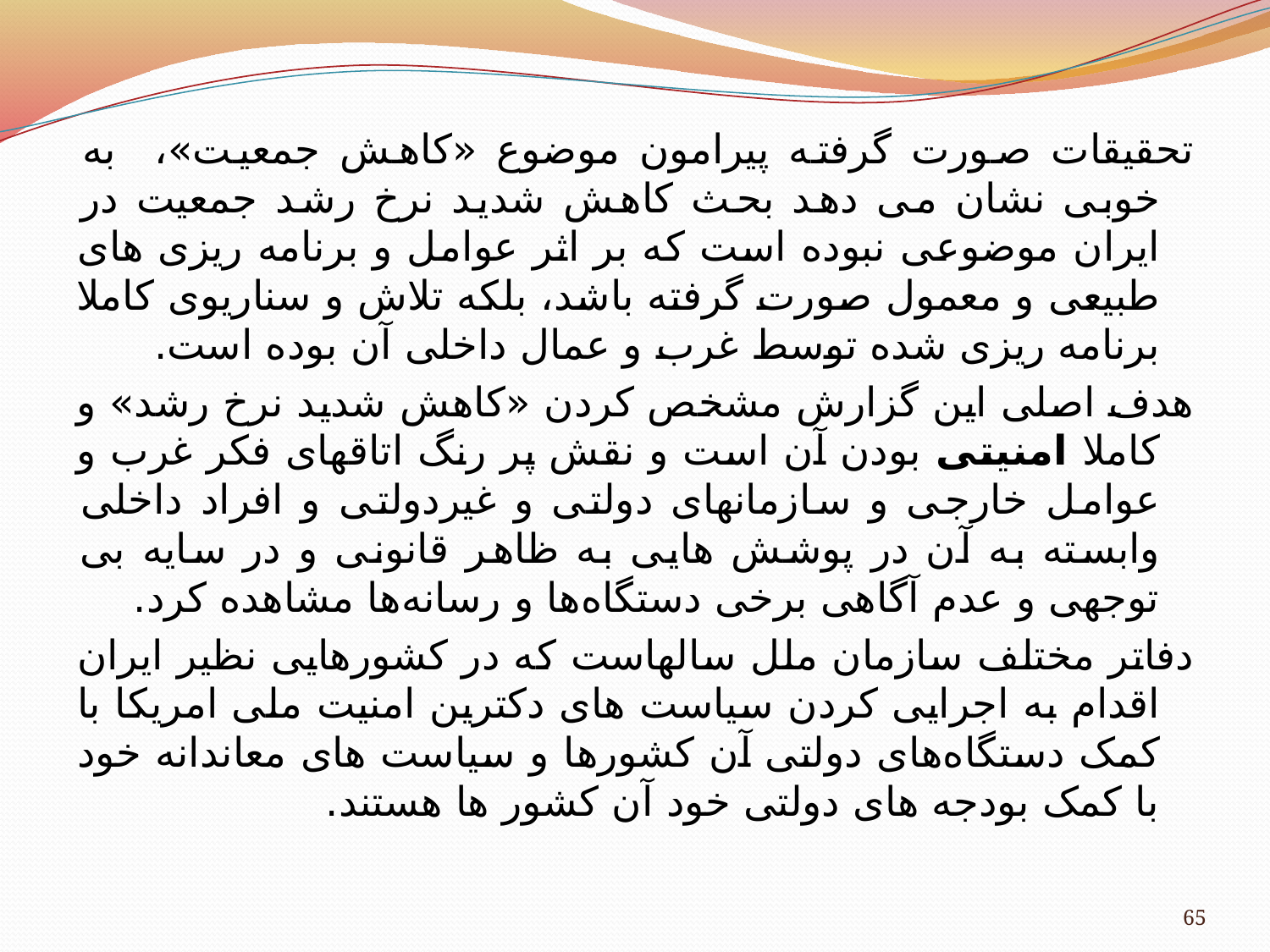

تحقیقات صورت گرفته پیرامون موضوع «کاهش جمعیت»،  به خوبی نشان می دهد بحث کاهش شدید نرخ رشد جمعیت در ایران موضوعی نبوده است که بر اثر عوامل و برنامه ریزی های طبیعی و معمول صورت گرفته باشد، بلکه تلاش و سناریوی کاملا برنامه ریزی شده توسط غرب و عمال داخلی آن بوده است.
	هدف اصلی این گزارش مشخص کردن «کاهش شدید نرخ رشد» و کاملا امنیتی بودن آن است و نقش پر رنگ اتاق­های فکر غرب و عوامل خارجی و سازمانهای دولتی و غیردولتی و افراد داخلی وابسته به آن در پوشش هایی به ظاهر قانونی و در سایه بی توجهی و عدم آگاهی برخی دستگاه‌ها و رسانه‌ها مشاهده کرد.
	دفاتر مختلف سازمان ملل سالهاست که در کشورهایی نظیر ایران اقدام به اجرایی کردن سیاست های دکترین امنیت ملی امریکا با کمک دستگاه‌های دولتی آن کشورها و سیاست های معاندانه خود با کمک بودجه های دولتی خود آن کشور ها هستند.

65